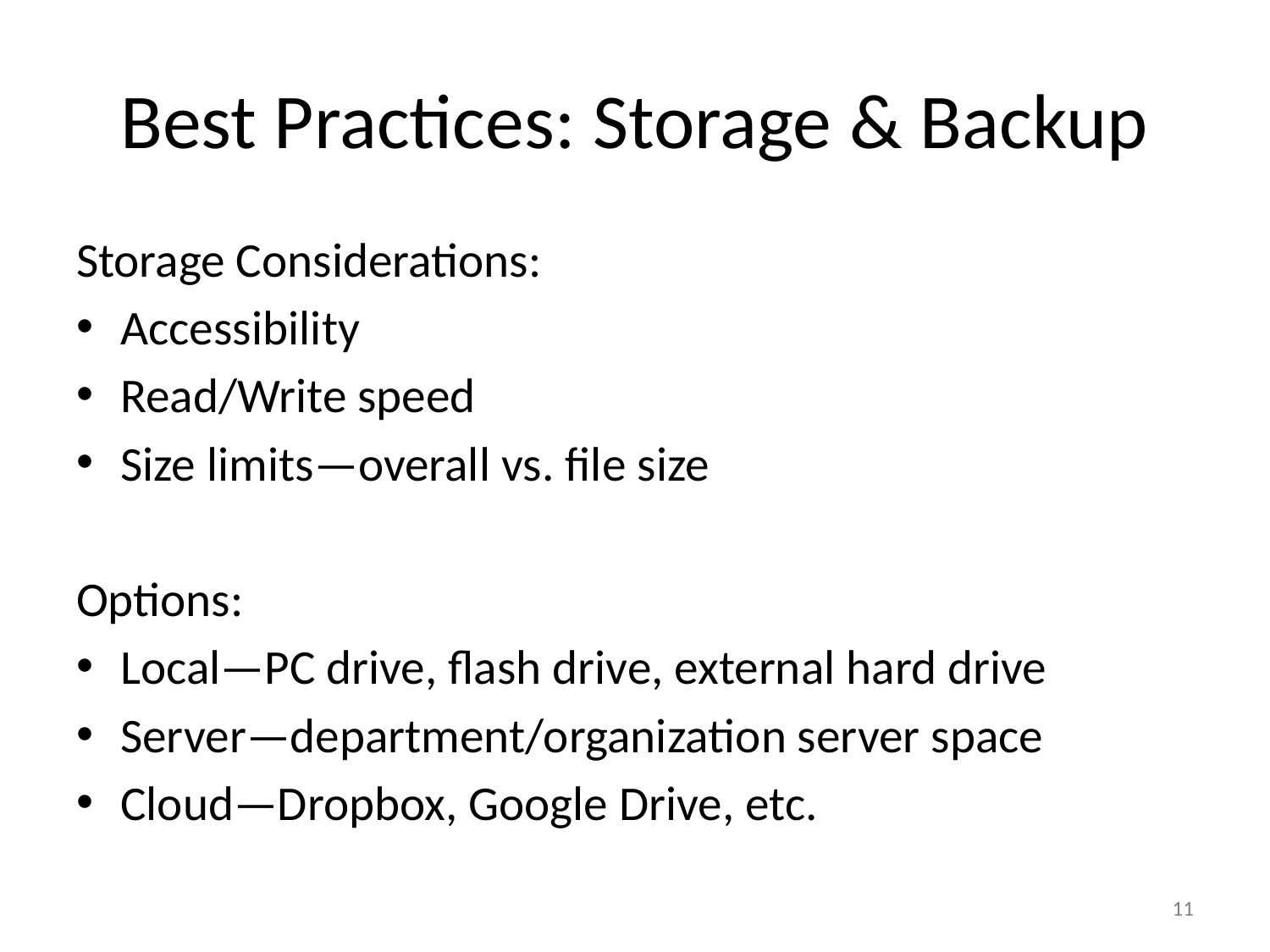

# Best Practices: Storage & Backup
Storage Considerations:
Accessibility
Read/Write speed
Size limits—overall vs. file size

Options:
Local—PC drive, flash drive, external hard drive
Server—department/organization server space
Cloud—Dropbox, Google Drive, etc.

11